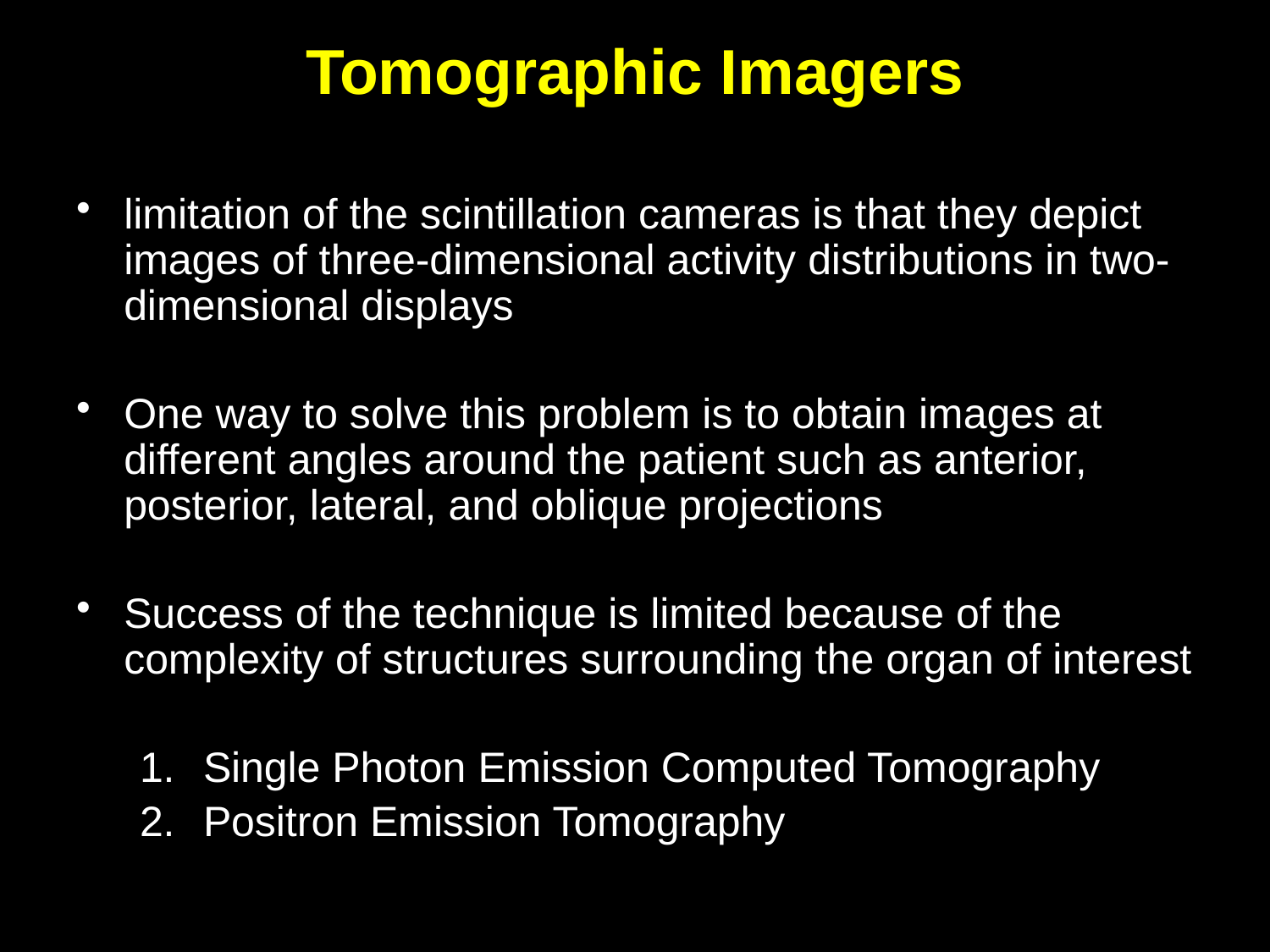

# Tomographic Imagers
limitation of the scintillation cameras is that they depict images of three-dimensional activity distributions in two-dimensional displays

One way to solve this problem is to obtain images at different angles around the patient such as anterior, posterior, lateral, and oblique projections

Success of the technique is limited because of the complexity of structures surrounding the organ of interest

Single Photon Emission Computed Tomography
Positron Emission Tomography